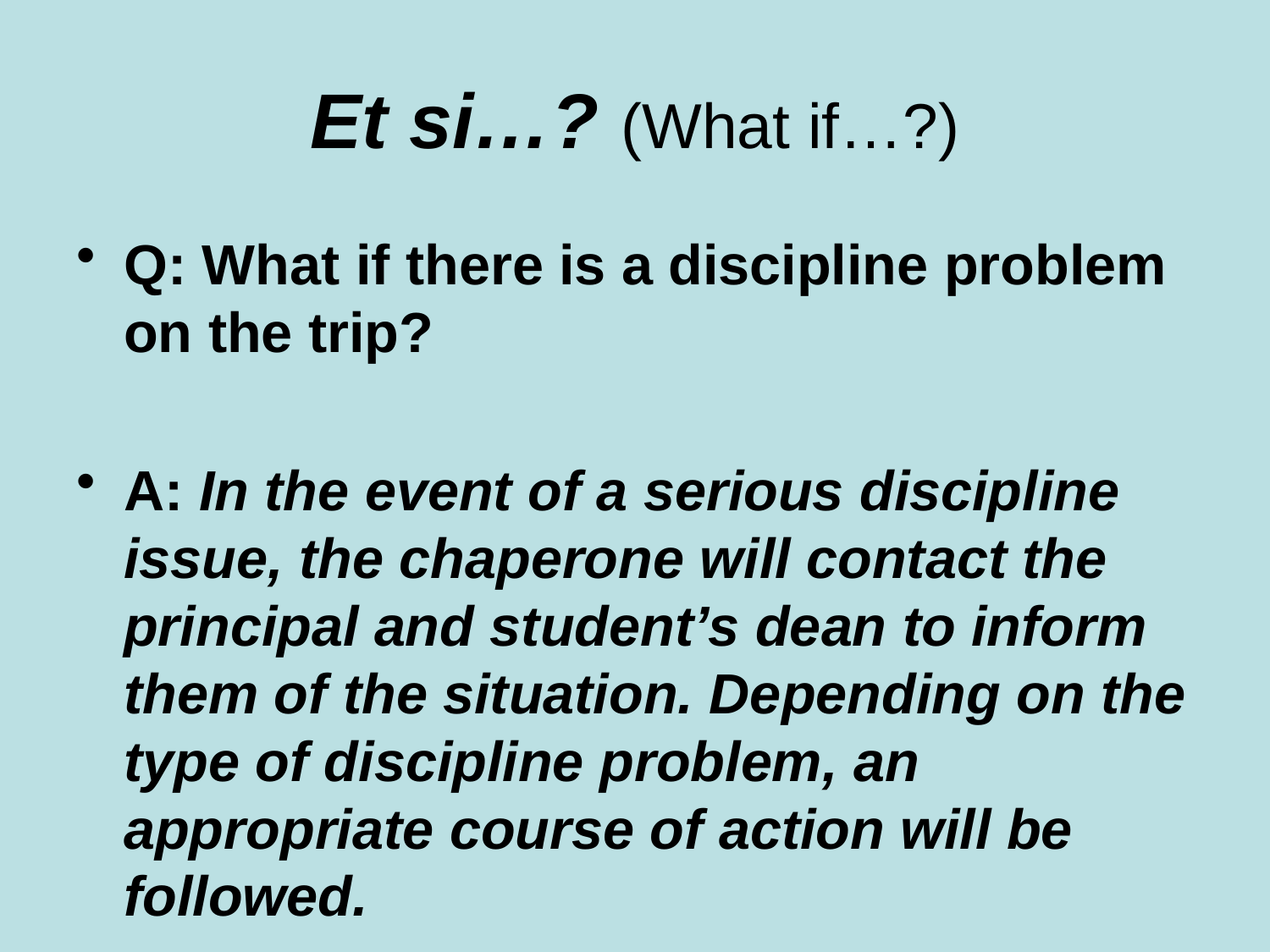

# Et si…? (What if…?)
Q: What if there is a discipline problem on the trip?

A: In the event of a serious discipline issue, the chaperone will contact the principal and student’s dean to inform them of the situation. Depending on the type of discipline problem, an appropriate course of action will be followed.